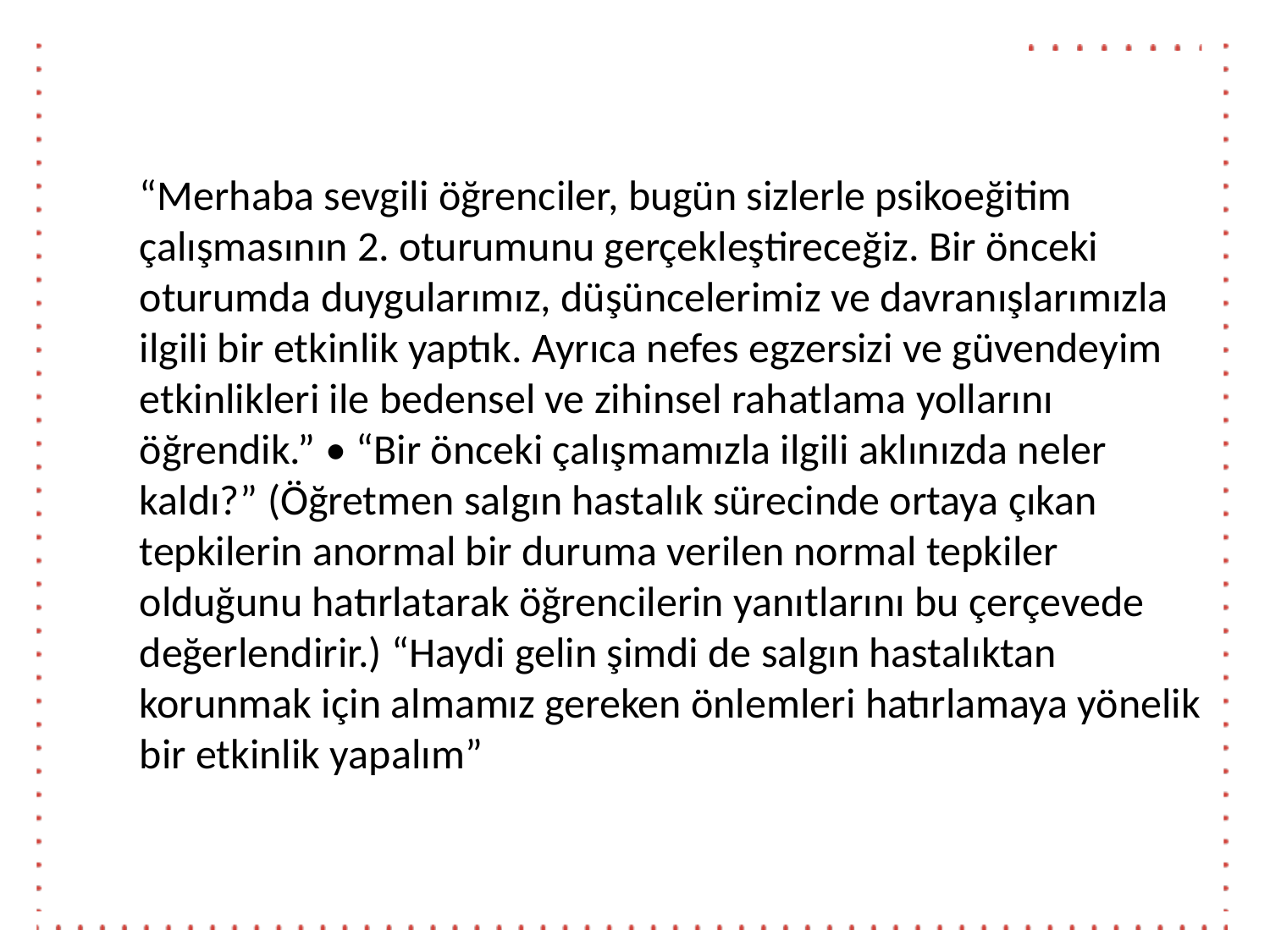

“Merhaba sevgili öğrenciler, bugün sizlerle psikoeğitim çalışmasının 2. oturumunu gerçekleştireceğiz. Bir önceki oturumda duygularımız, düşüncelerimiz ve davranışlarımızla ilgili bir etkinlik yaptık. Ayrıca nefes egzersizi ve güvendeyim etkinlikleri ile bedensel ve zihinsel rahatlama yollarını öğrendik.” • “Bir önceki çalışmamızla ilgili aklınızda neler kaldı?” (Öğretmen salgın hastalık sürecinde ortaya çıkan tepkilerin anormal bir duruma verilen normal tepkiler olduğunu hatırlatarak öğrencilerin yanıtlarını bu çerçevede değerlendirir.) “Haydi gelin şimdi de salgın hastalıktan korunmak için almamız gereken önlemleri hatırlamaya yönelik bir etkinlik yapalım”